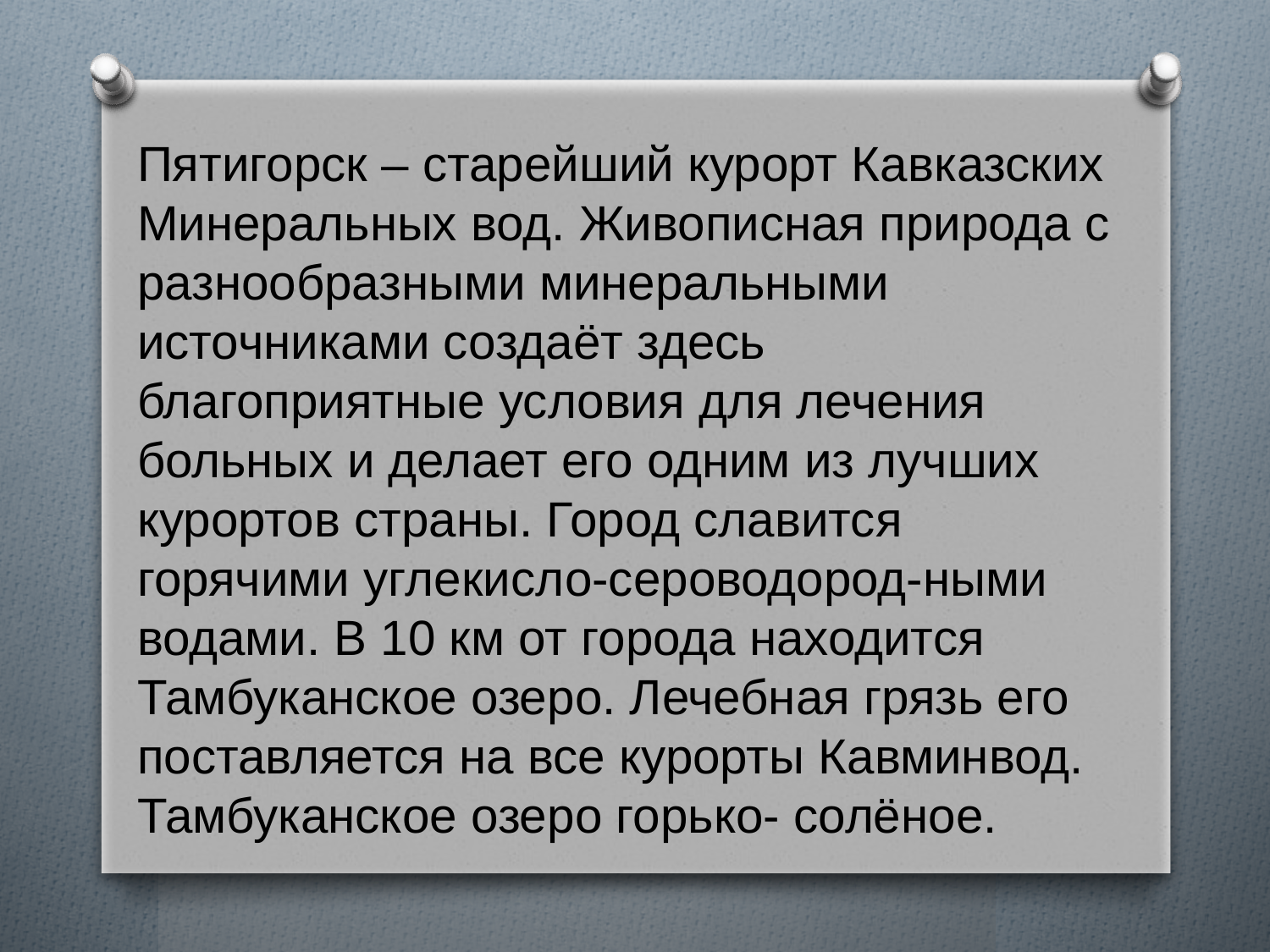

Пятигорск – старейший курорт Кавказских Минеральных вод. Живописная природа с разнообразными минеральными источниками создаёт здесь благоприятные условия для лечения больных и делает его одним из лучших курортов страны. Город славится горячими углекисло-сероводород-ными водами. В 10 км от города находится Тамбуканское озеро. Лечебная грязь его поставляется на все курорты Кавминвод. Тамбуканское озеро горько- солёное.